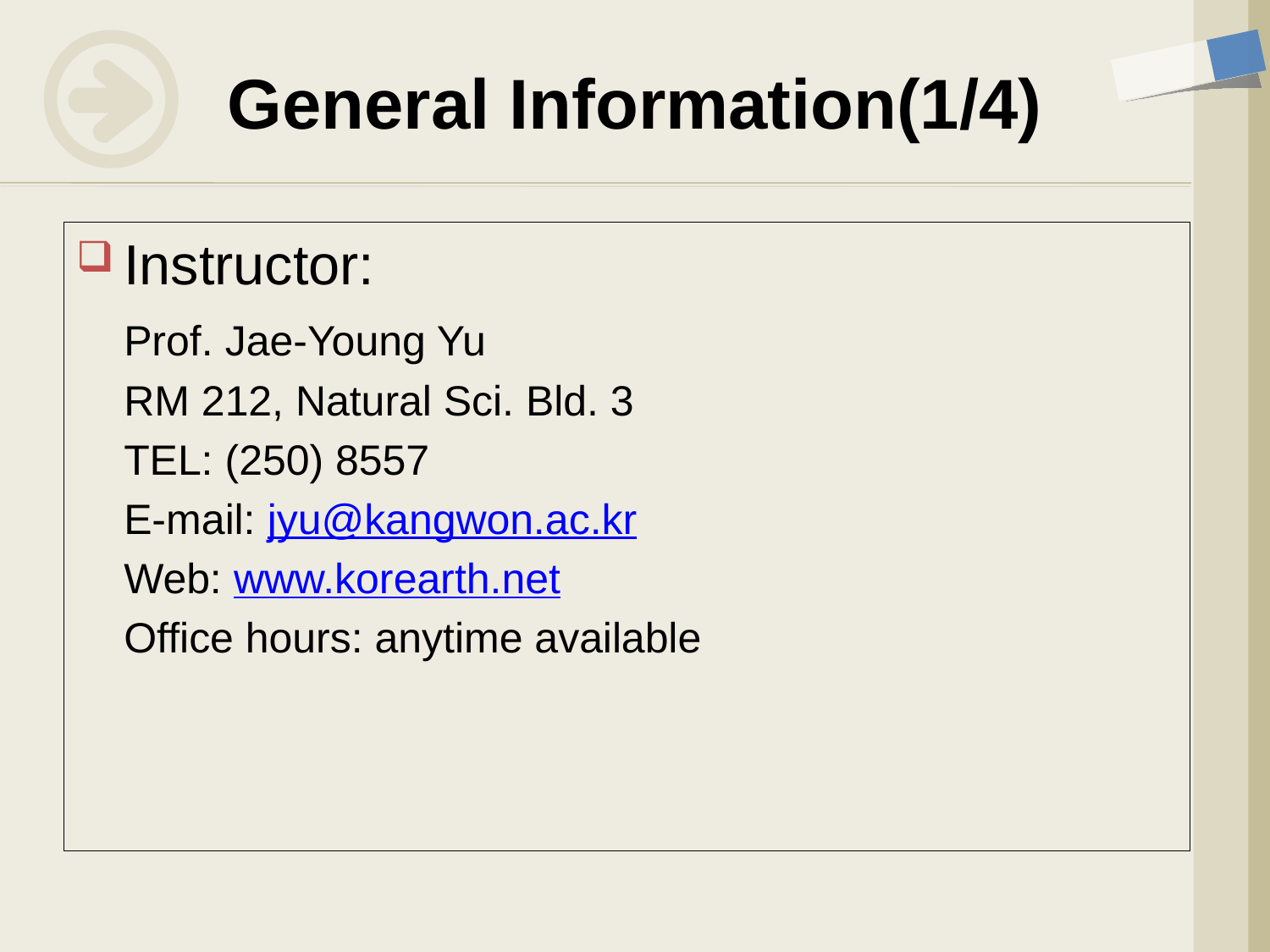

# General Information(1/4)
Instructor:
	Prof. Jae-Young Yu
	RM 212, Natural Sci. Bld. 3
	TEL: (250) 8557
	E-mail: jyu@kangwon.ac.kr
	Web: www.korearth.net
	Office hours: anytime available